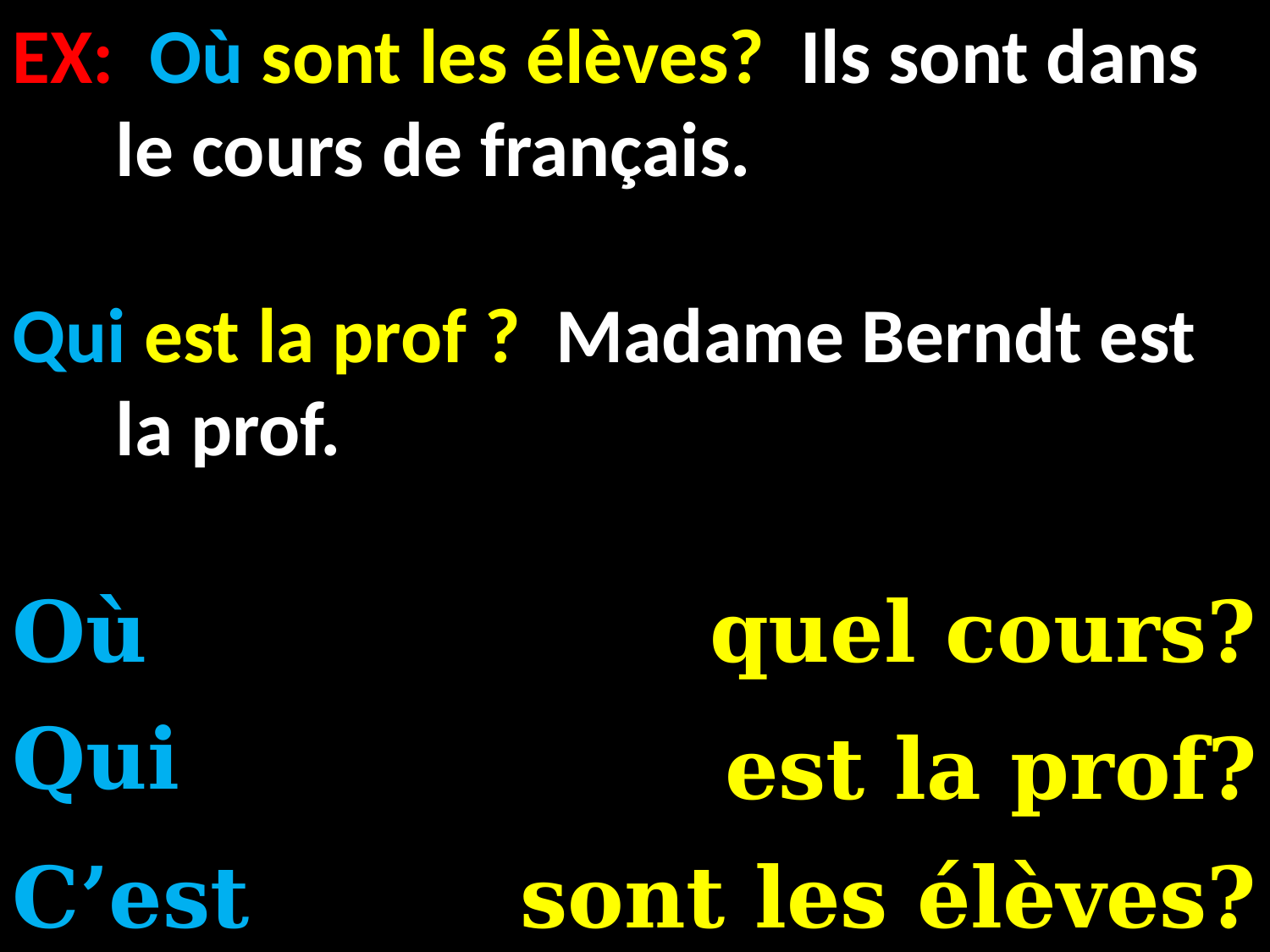

EX:  Où sont les élèves?  Ils sont dans le cours de français.

Qui est la prof ?  Madame Berndt est la prof.
Où
quel cours?
Qui
est la prof?
C’est
sont les élèves?